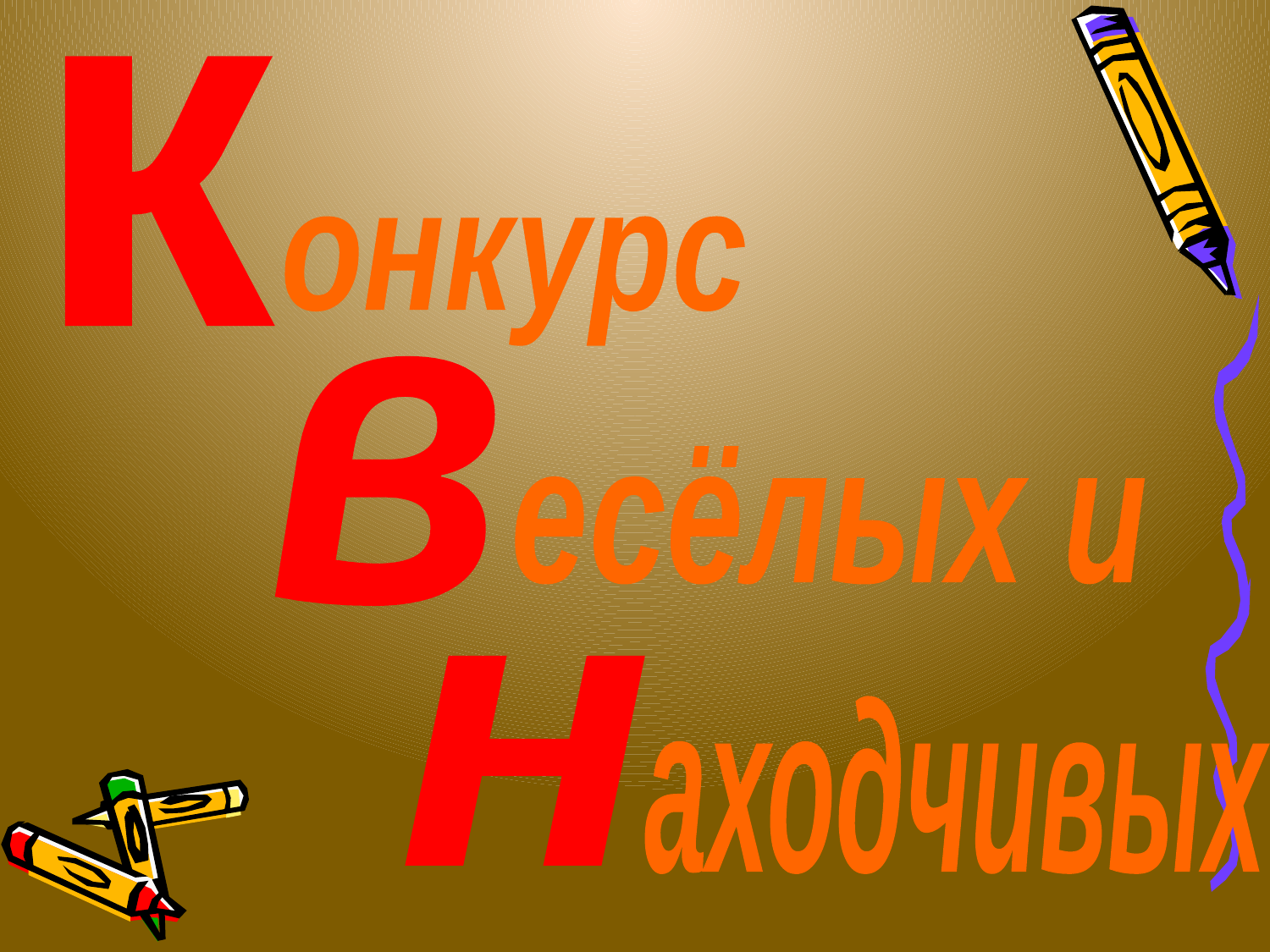

к
онкурс
в
есёлых и
н
аходчивых